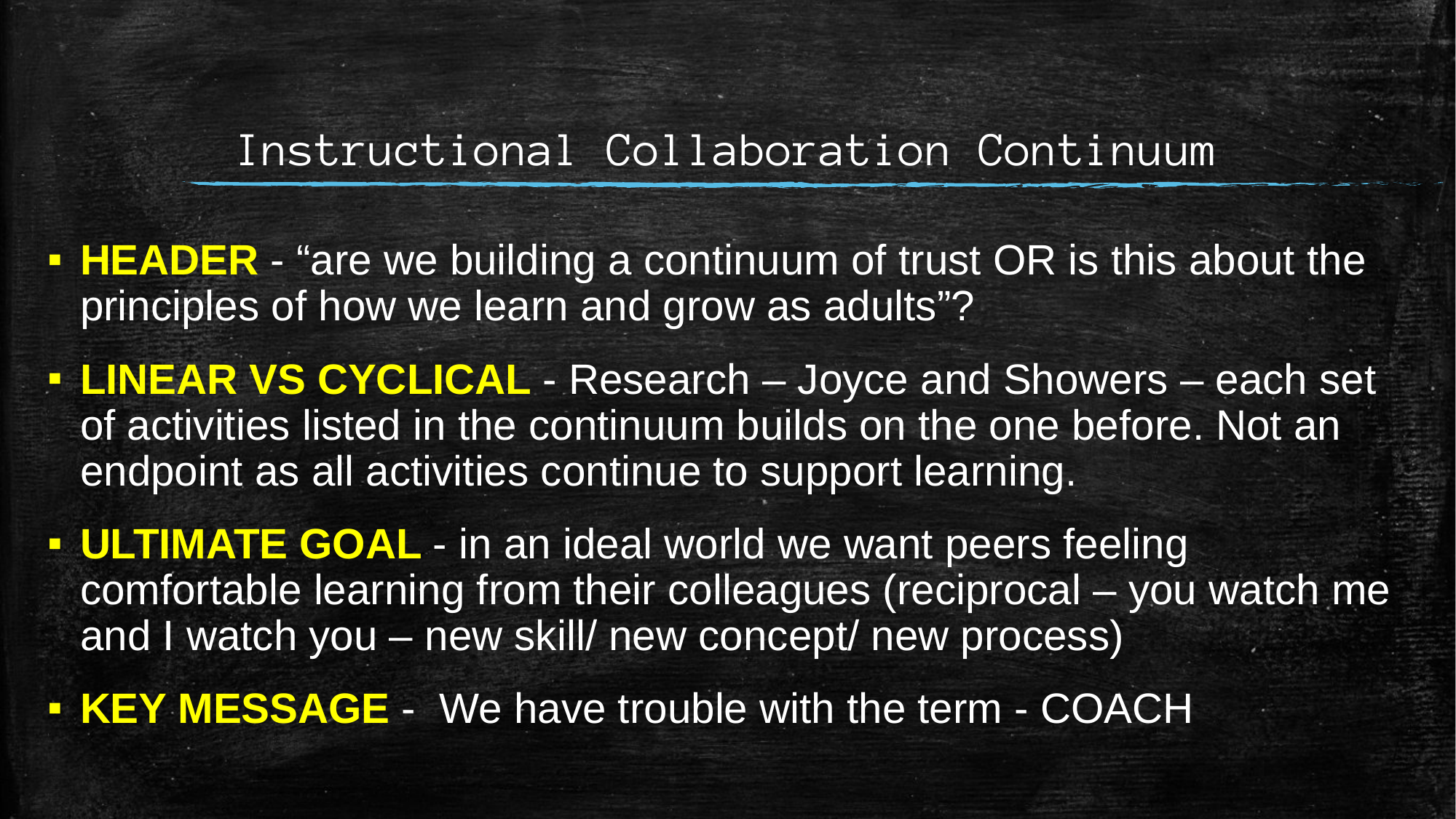

# Instructional Collaboration Continuum

HEADER - “are we building a continuum of trust OR is this about the principles of how we learn and grow as adults”?
LINEAR VS CYCLICAL - Research – Joyce and Showers – each set of activities listed in the continuum builds on the one before. Not an endpoint as all activities continue to support learning.
ULTIMATE GOAL - in an ideal world we want peers feeling comfortable learning from their colleagues (reciprocal – you watch me and I watch you – new skill/ new concept/ new process)
KEY MESSAGE -  We have trouble with the term - COACH